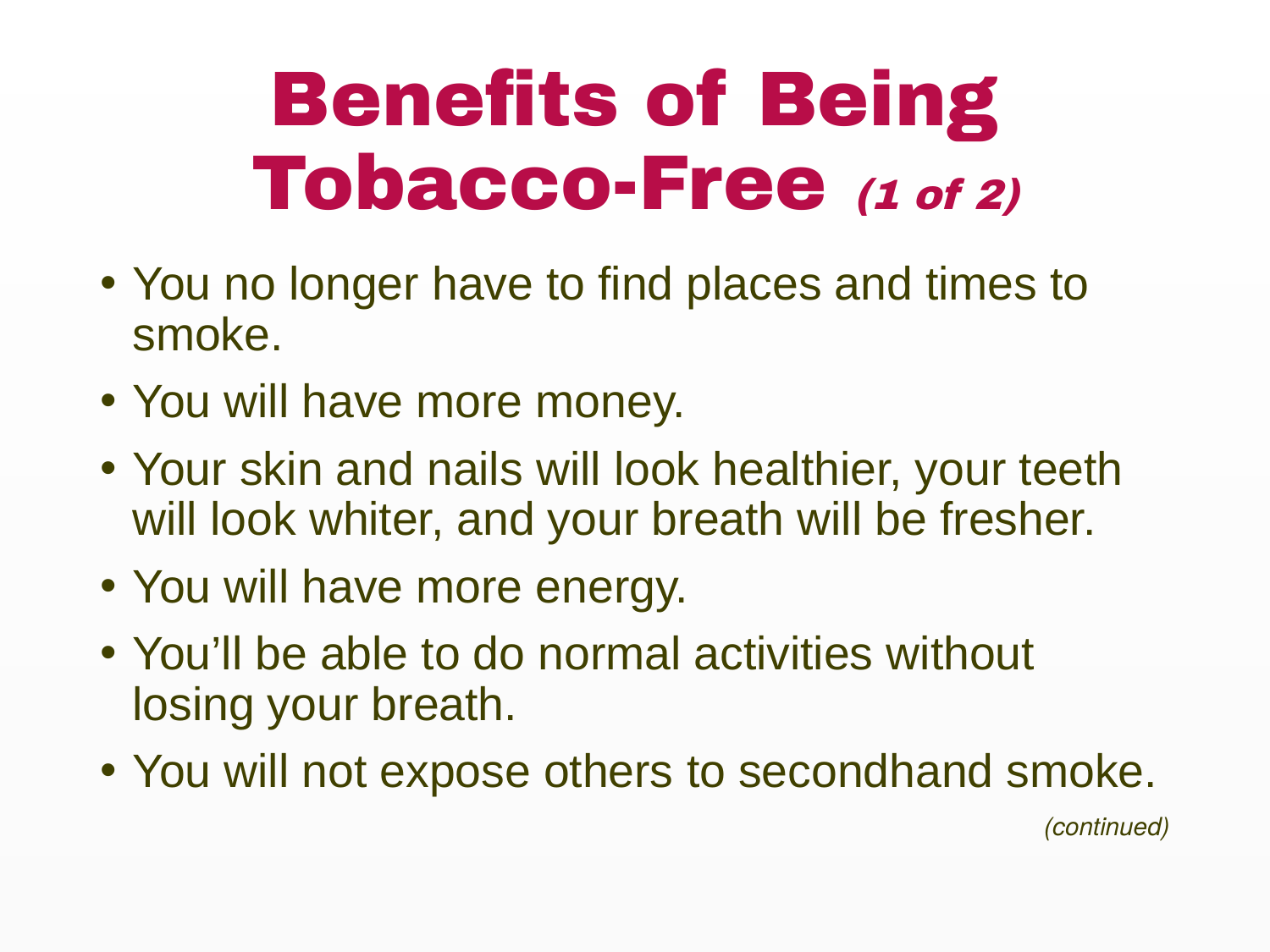

# Benefits of Being Tobacco-Free (1 of 2)
You no longer have to find places and times to smoke.
You will have more money.
Your skin and nails will look healthier, your teeth will look whiter, and your breath will be fresher.
You will have more energy.
You’ll be able to do normal activities without losing your breath.
You will not expose others to secondhand smoke.
(continued)